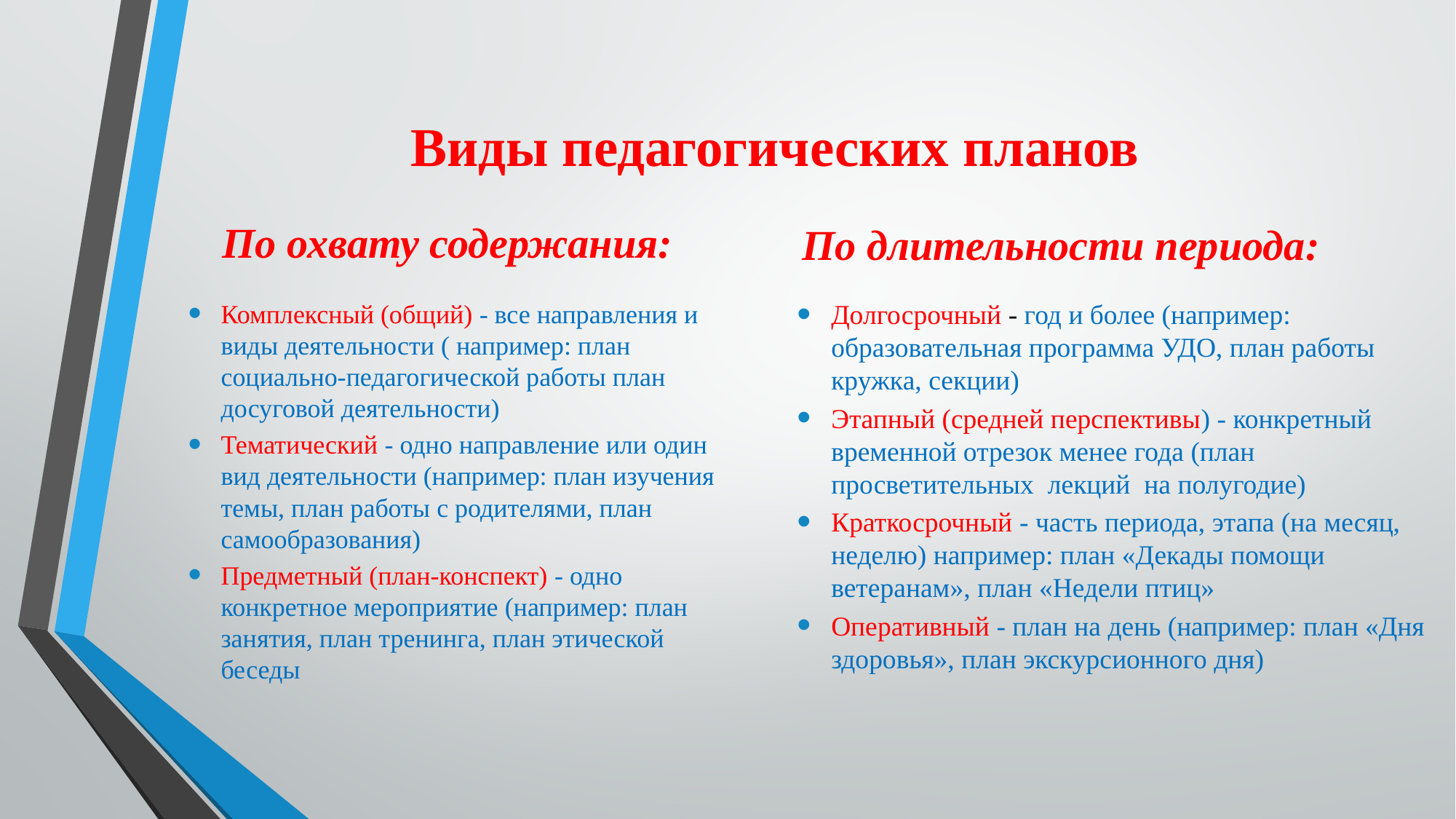

# Виды педагогических планов
По длительности периода:
По охвату содержания:
Комплексный (общий) - все направления и виды деятельности ( например: план социально-педагогической работы план досуговой деятельности)
Тематический - одно направление или один вид деятельности (например: план изучения темы, план работы с родителями, план самообразования)
Предметный (план-конспект) - одно конкретное мероприятие (например: план занятия, план тренинга, план этической беседы

Долгосрочный - год и более (например: образовательная программа УДО, план работы кружка, секции)
Этапный (средней перспективы) - конкретный временной отрезок менее года (план просветительных  лекций  на полугодие)
Краткосрочный - часть периода, этапа (на месяц, неделю) например: план «Декады помощи ветеранам», план «Недели птиц»
Оперативный - план на день (например: план «Дня здоровья», план экскурсионного дня)